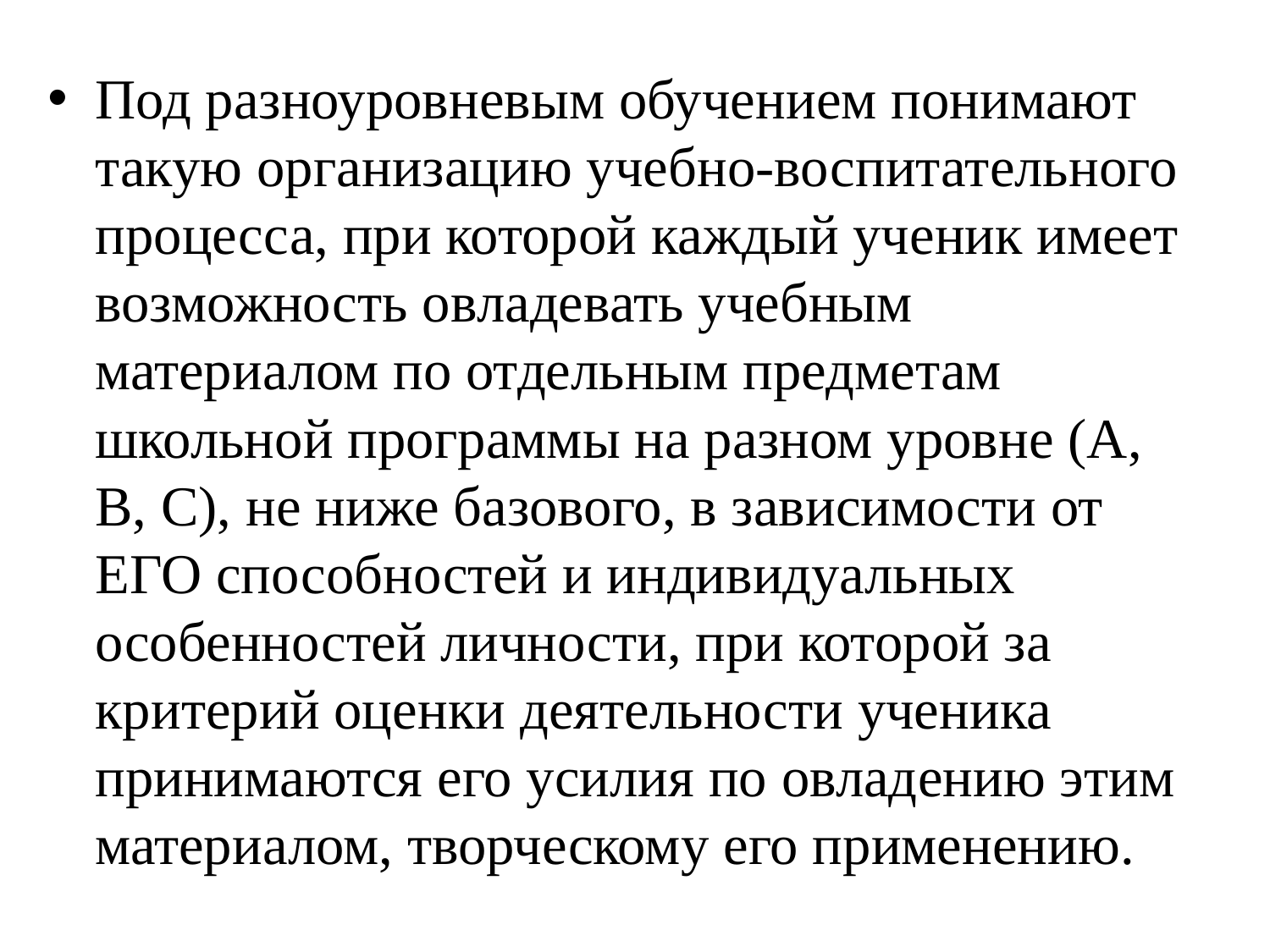

Под разноуровневым обучением понимают такую организацию учебно-воспитательного процесса, при которой каждый ученик имеет возможность овладевать учебным материалом по отдельным предметам школьной программы на разном уровне (А, В, С), не ниже базового, в зависимости от ЕГО способностей и индивидуальных особенностей личности, при которой за критерий оценки деятельности ученика принимаются его усилия по овладению этим материалом, творческому его применению.